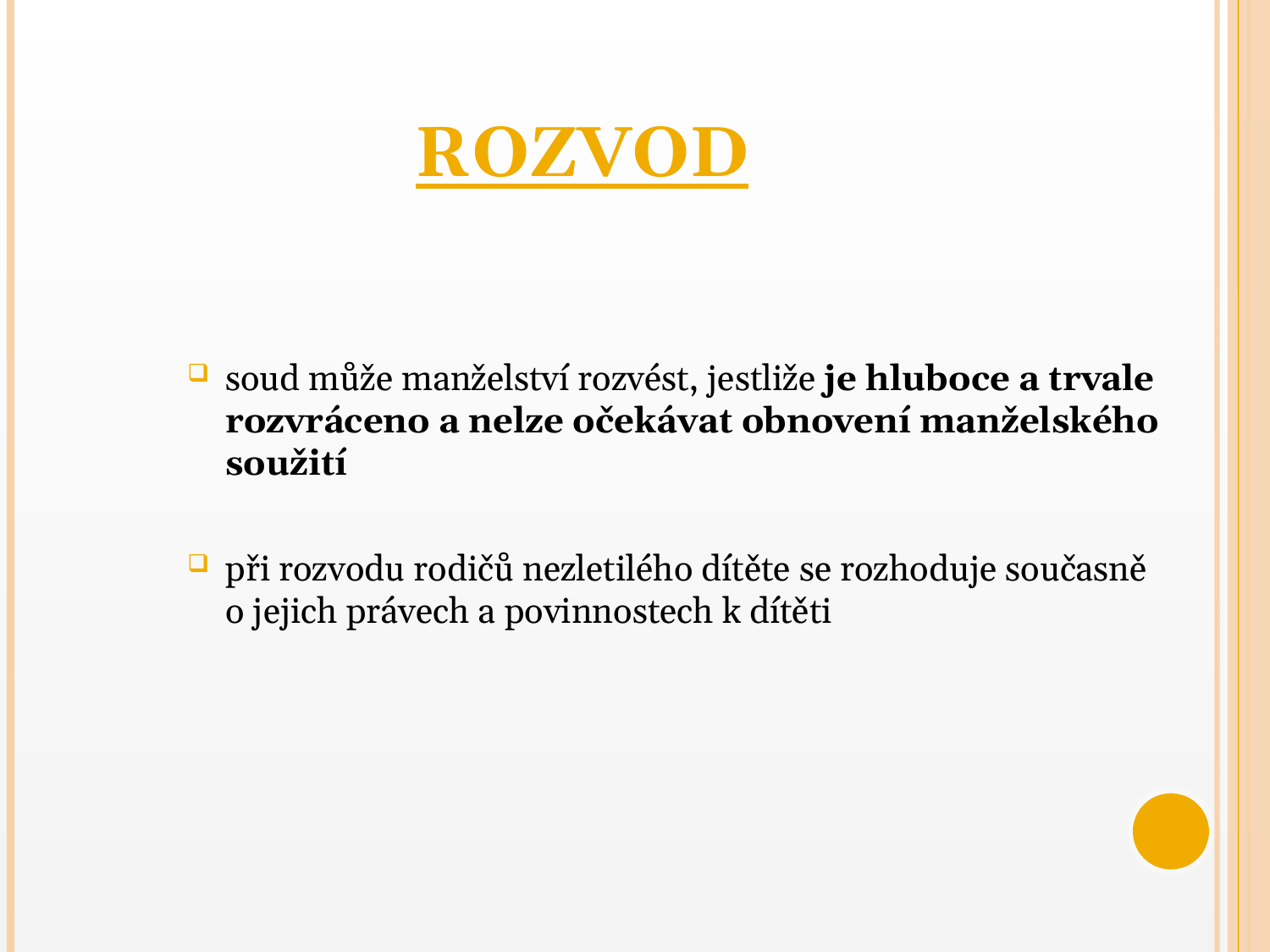

# ROZVOD

soud může manželství rozvést, jestliže je hluboce a trvale rozvráceno a nelze očekávat obnovení manželského soužití

při rozvodu rodičů nezletilého dítěte se rozhoduje současně
o jejich právech a povinnostech k dítěti